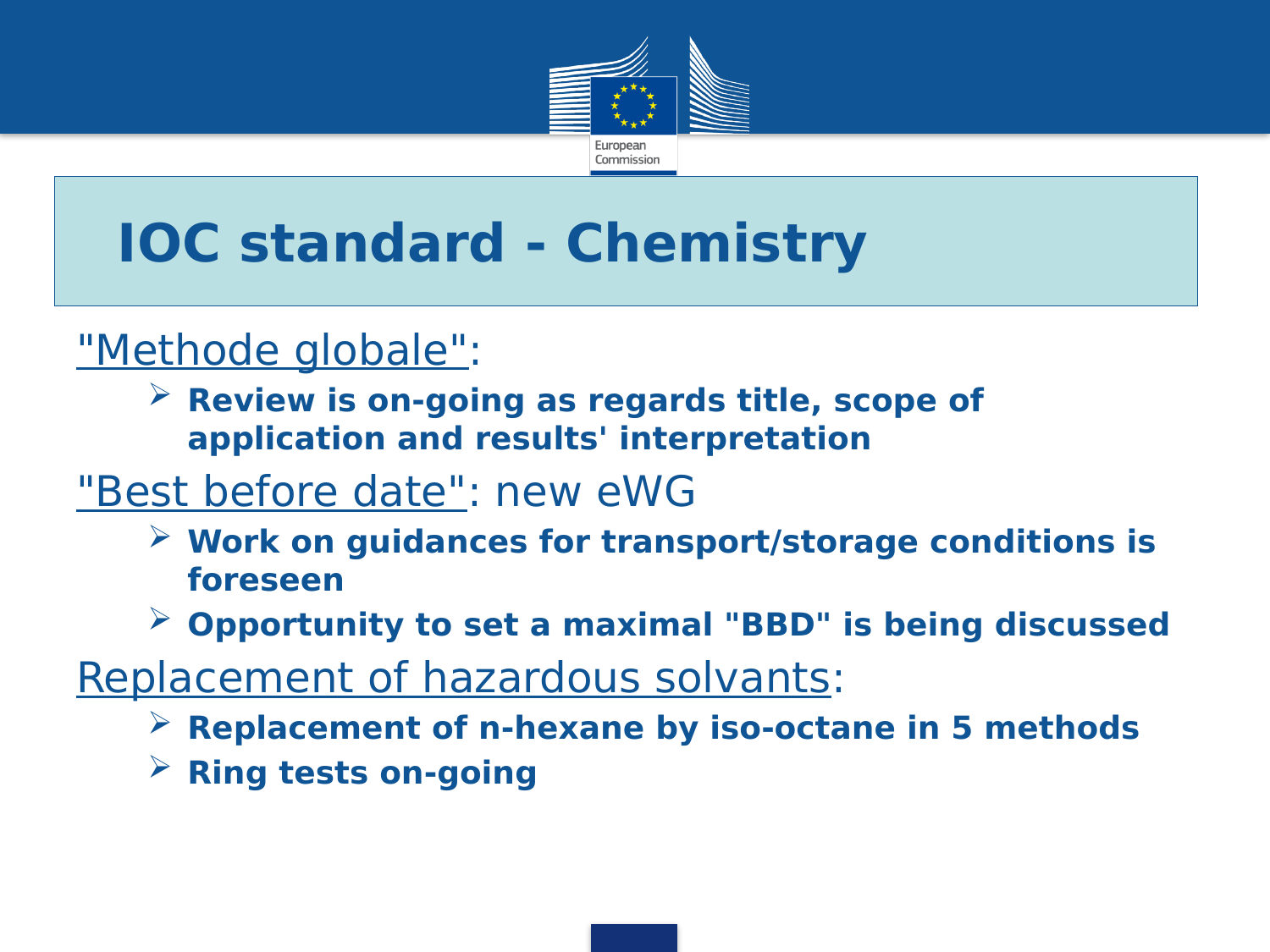

IOC standard - Chemistry
"Methode globale":
Review is on-going as regards title, scope of application and results' interpretation
"Best before date": new eWG
Work on guidances for transport/storage conditions is foreseen
Opportunity to set a maximal "BBD" is being discussed
Replacement of hazardous solvants:
Replacement of n-hexane by iso-octane in 5 methods
Ring tests on-going